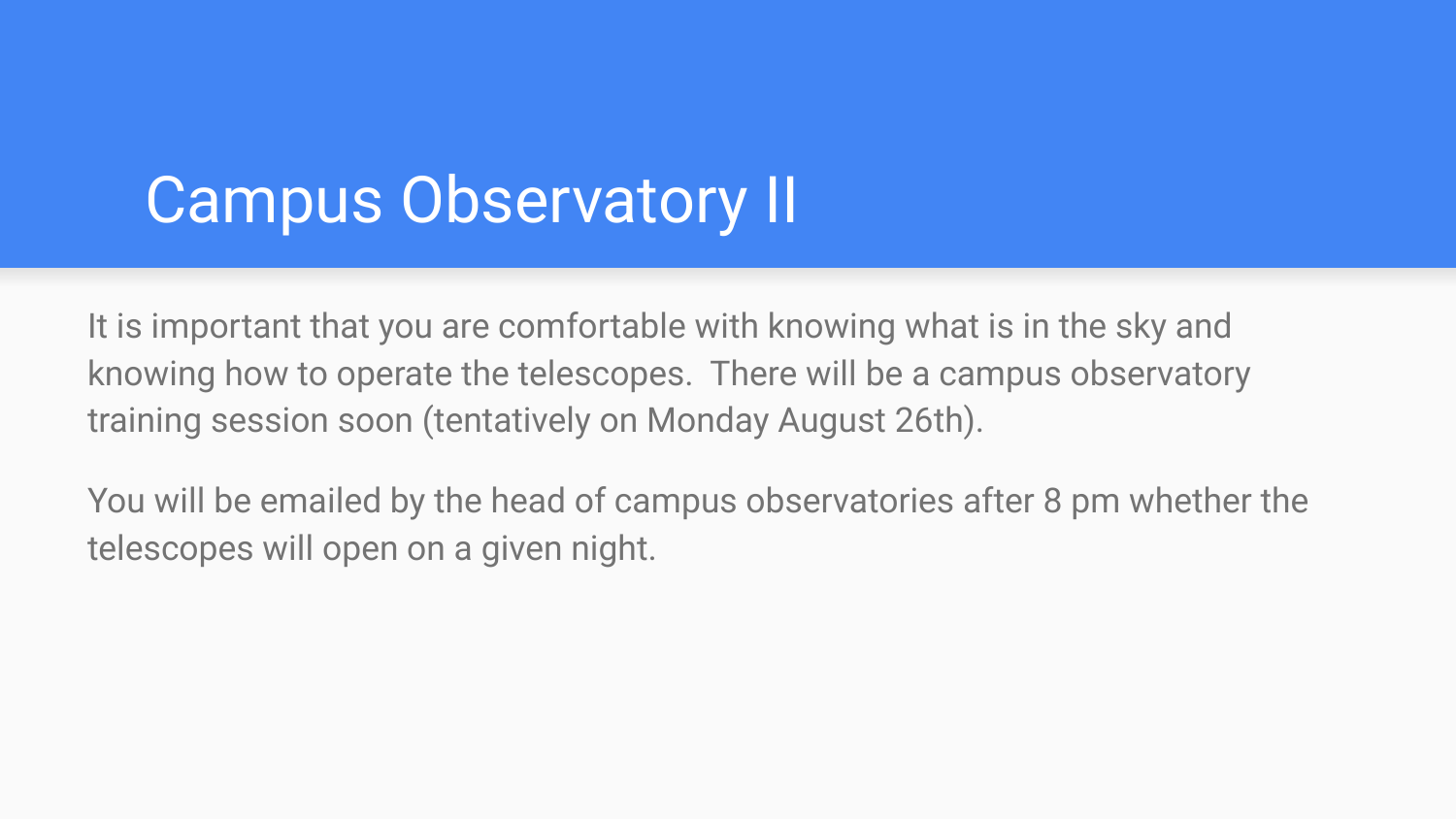

# Campus Observatory II
It is important that you are comfortable with knowing what is in the sky and knowing how to operate the telescopes.  There will be a campus observatory training session soon (tentatively on Monday August 26th).
You will be emailed by the head of campus observatories after 8 pm whether the telescopes will open on a given night.